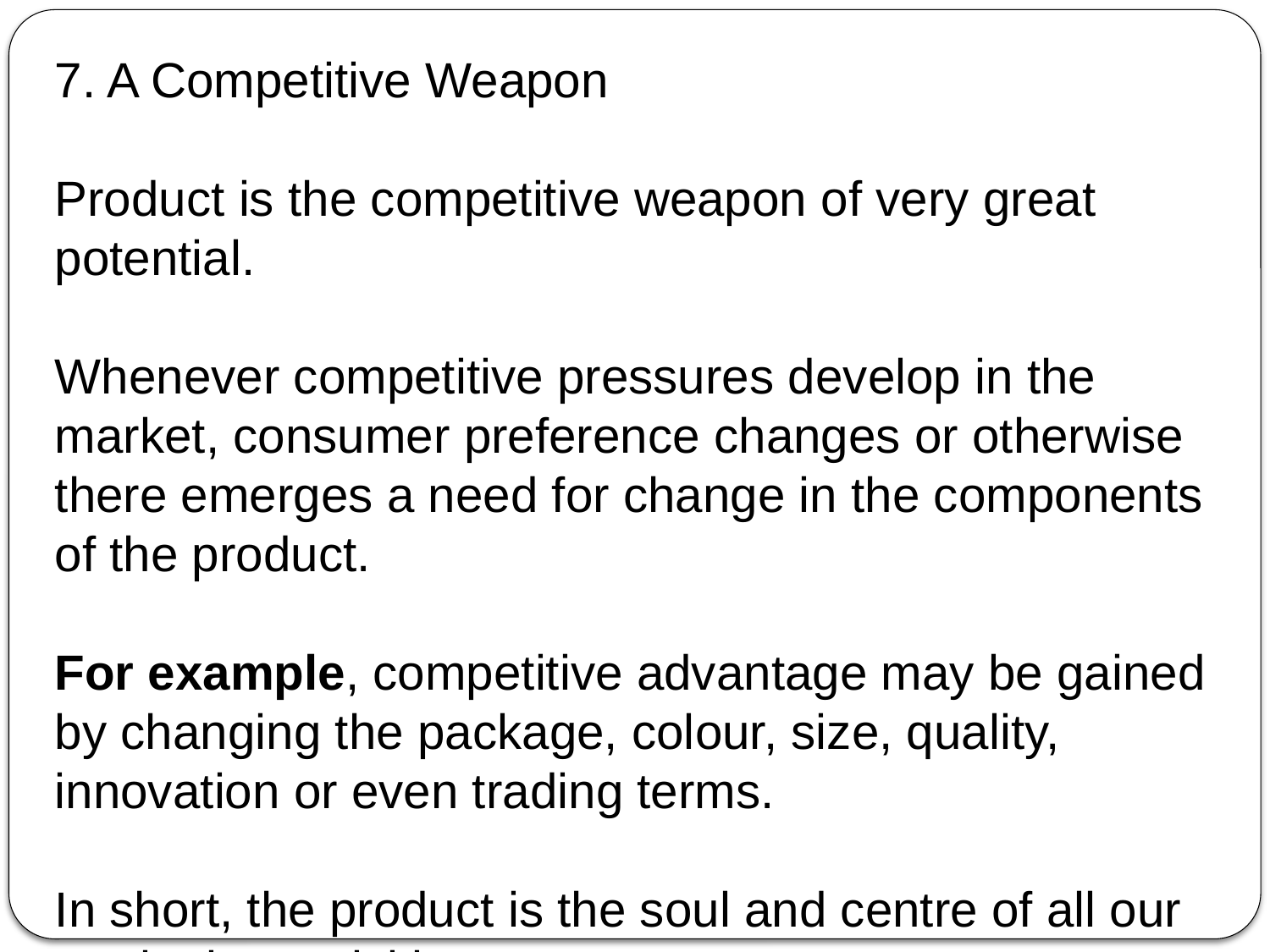

7. A Competitive Weapon

Product is the competitive weapon of very great potential.

Whenever competitive pressures develop in the market, consumer preference changes or otherwise there emerges a need for change in the components of the product.

For example, competitive advantage may be gained by changing the package, colour, size, quality, innovation or even trading terms.

In short, the product is the soul and centre of all our marketing activities.